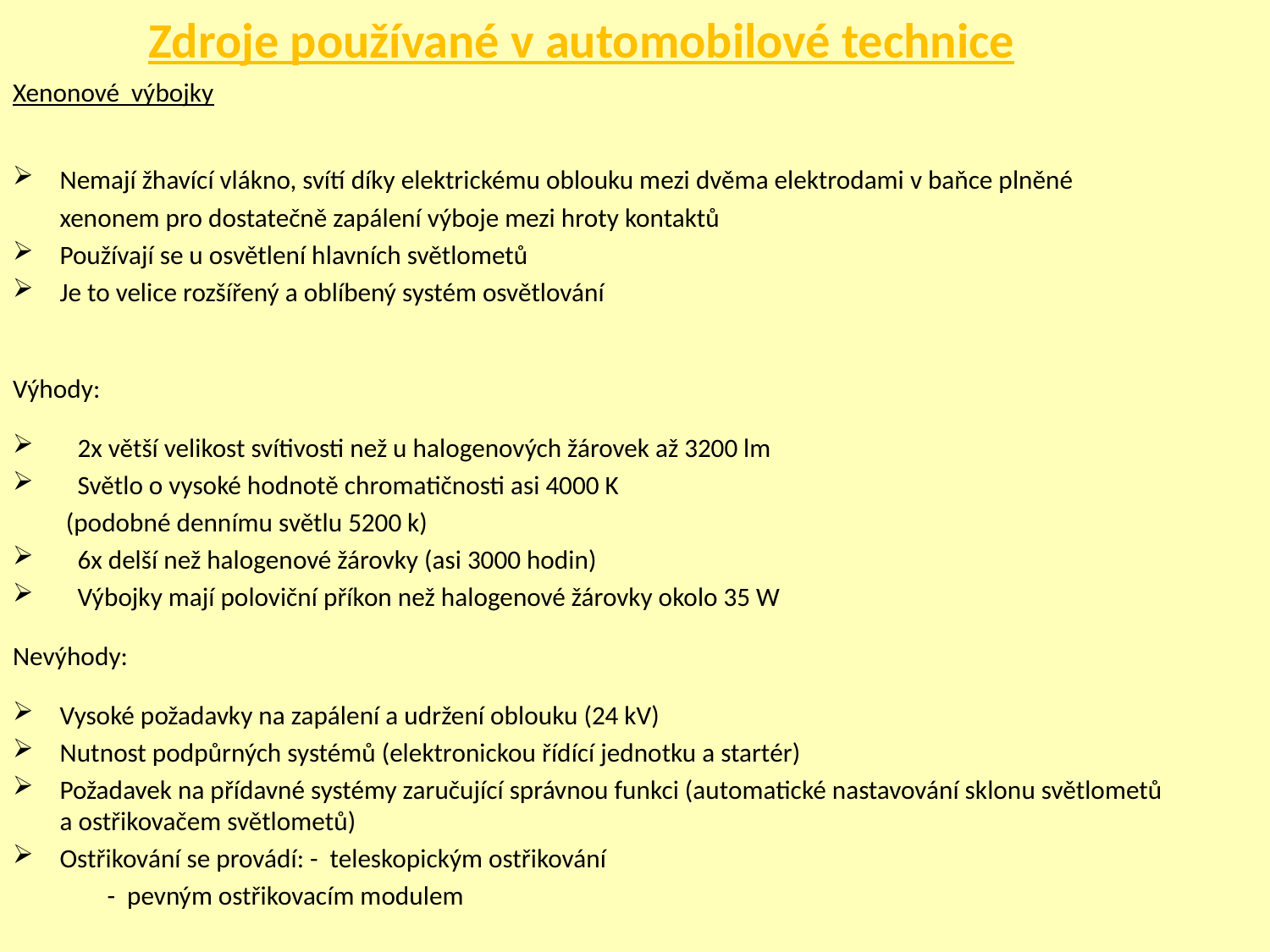

Zdroje používané v automobilové technice
Xenonové  výbojky

Nemají žhavící vlákno, svítí díky elektrickému oblouku mezi dvěma elektrodami v baňce plněné xenonem pro dostatečně zapálení výboje mezi hroty kontaktů
Používají se u osvětlení hlavních světlometů
Je to velice rozšířený a oblíbený systém osvětlování

Výhody:
   2x větší velikost svítivosti než u halogenových žárovek až 3200 lm
   Světlo o vysoké hodnotě chromatičnosti asi 4000 K
         (podobné dennímu světlu 5200 k)
   6x delší než halogenové žárovky (asi 3000 hodin)
   Výbojky mají poloviční příkon než halogenové žárovky okolo 35 W
Nevýhody:
Vysoké požadavky na zapálení a udržení oblouku (24 kV)
Nutnost podpůrných systémů (elektronickou řídící jednotku a startér)
Požadavek na přídavné systémy zaručující správnou funkci (automatické nastavování sklonu světlometů a ostřikovačem světlometů)
Ostřikování se provádí: -  teleskopickým ostřikování
			        -  pevným ostřikovacím modulem